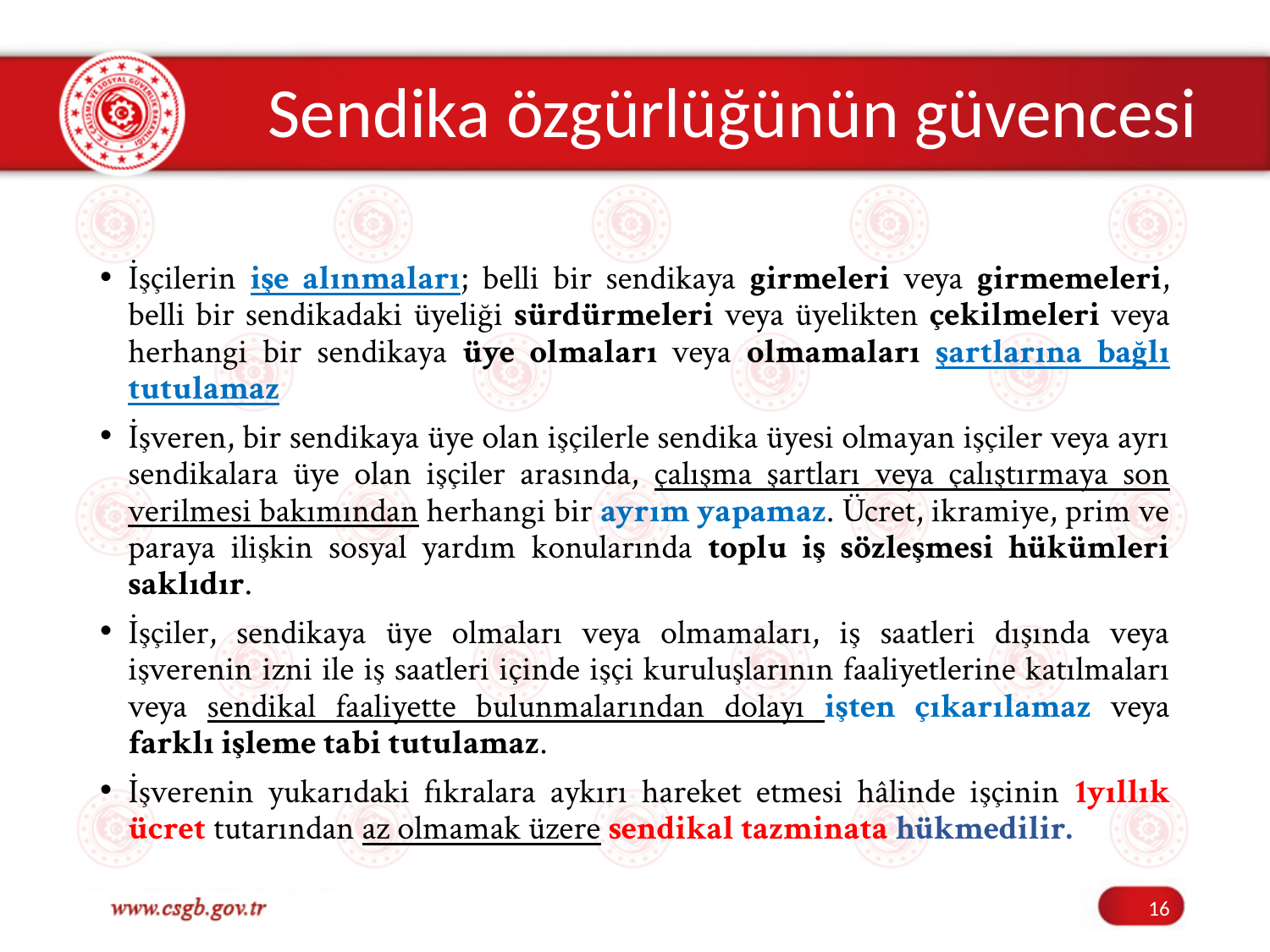

# Sendika özgürlüğünün güvencesi
İşçilerin işe alınmaları; belli bir sendikaya girmeleri veya girmemeleri, belli bir sendikadaki üyeliği sürdürmeleri veya üyelikten çekilmeleri veya herhangi bir sendikaya üye olmaları veya olmamaları şartlarına bağlı tutulamaz
İşveren, bir sendikaya üye olan işçilerle sendika üyesi olmayan işçiler veya ayrı sendikalara üye olan işçiler arasında, çalışma şartları veya çalıştırmaya son verilmesi bakımından herhangi bir ayrım yapamaz. Ücret, ikramiye, prim ve paraya ilişkin sosyal yardım konularında toplu iş sözleşmesi hükümleri saklıdır.
İşçiler, sendikaya üye olmaları veya olmamaları, iş saatleri dışında veya işverenin izni ile iş saatleri içinde işçi kuruluşlarının faaliyetlerine katılmaları veya sendikal faaliyette bulunmalarından dolayı işten çıkarılamaz veya farklı işleme tabi tutulamaz.
İşverenin yukarıdaki fıkralara aykırı hareket etmesi hâlinde işçinin 1yıllık ücret tutarından az olmamak üzere sendikal tazminata hükmedilir.

16